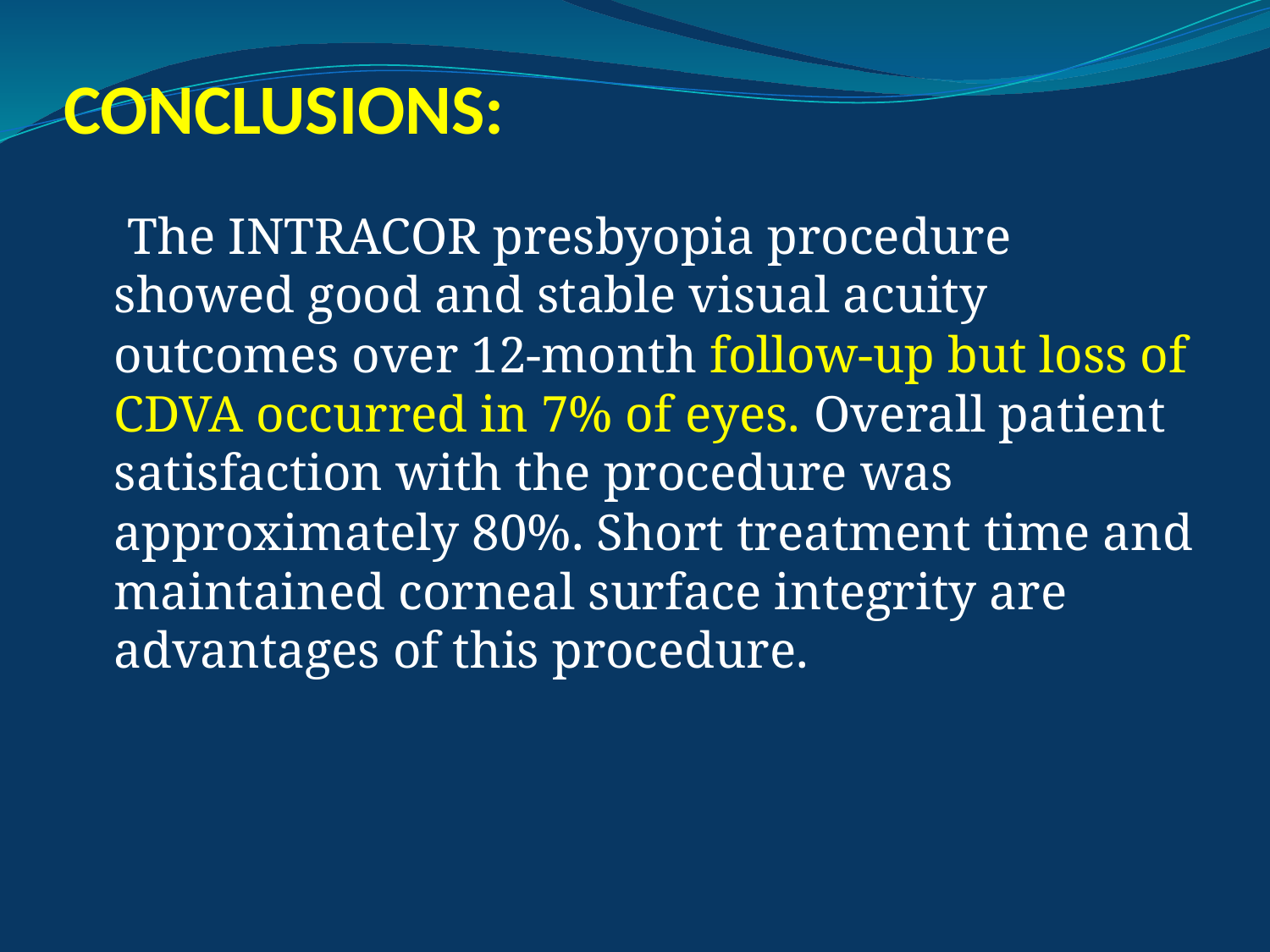

# CONCLUSIONS:
    The INTRACOR presbyopia procedure showed good and stable visual acuity outcomes over 12-month follow-up but loss of CDVA occurred in 7% of eyes. Overall patient satisfaction with the procedure was approximately 80%. Short treatment time and maintained corneal surface integrity are advantages of this procedure.